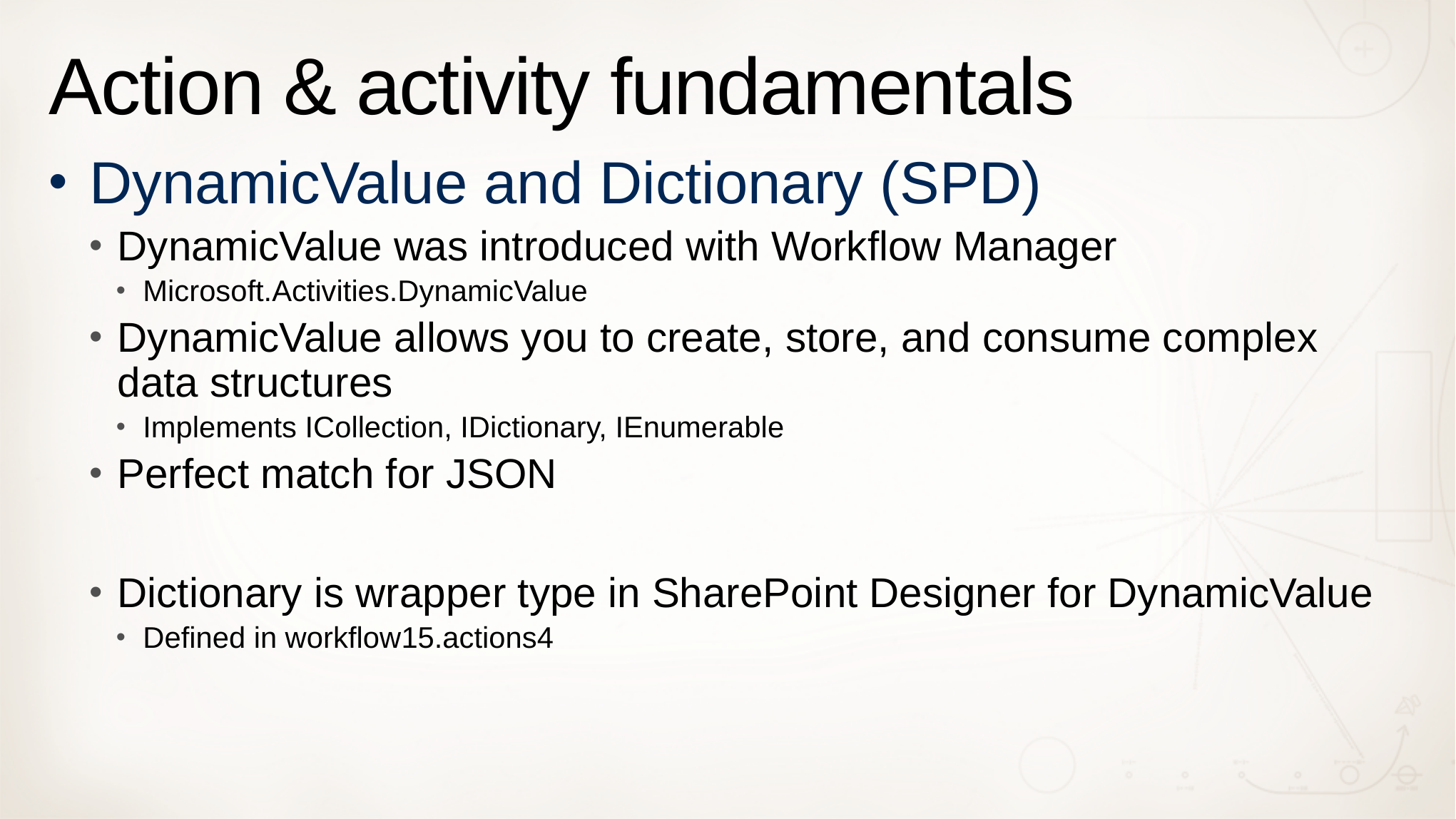

# Action & activity fundamentals
DynamicValue and Dictionary (SPD)
DynamicValue was introduced with Workflow Manager
Microsoft.Activities.DynamicValue
DynamicValue allows you to create, store, and consume complex data structures
Implements ICollection, IDictionary, IEnumerable
Perfect match for JSON

Dictionary is wrapper type in SharePoint Designer for DynamicValue
Defined in workflow15.actions4